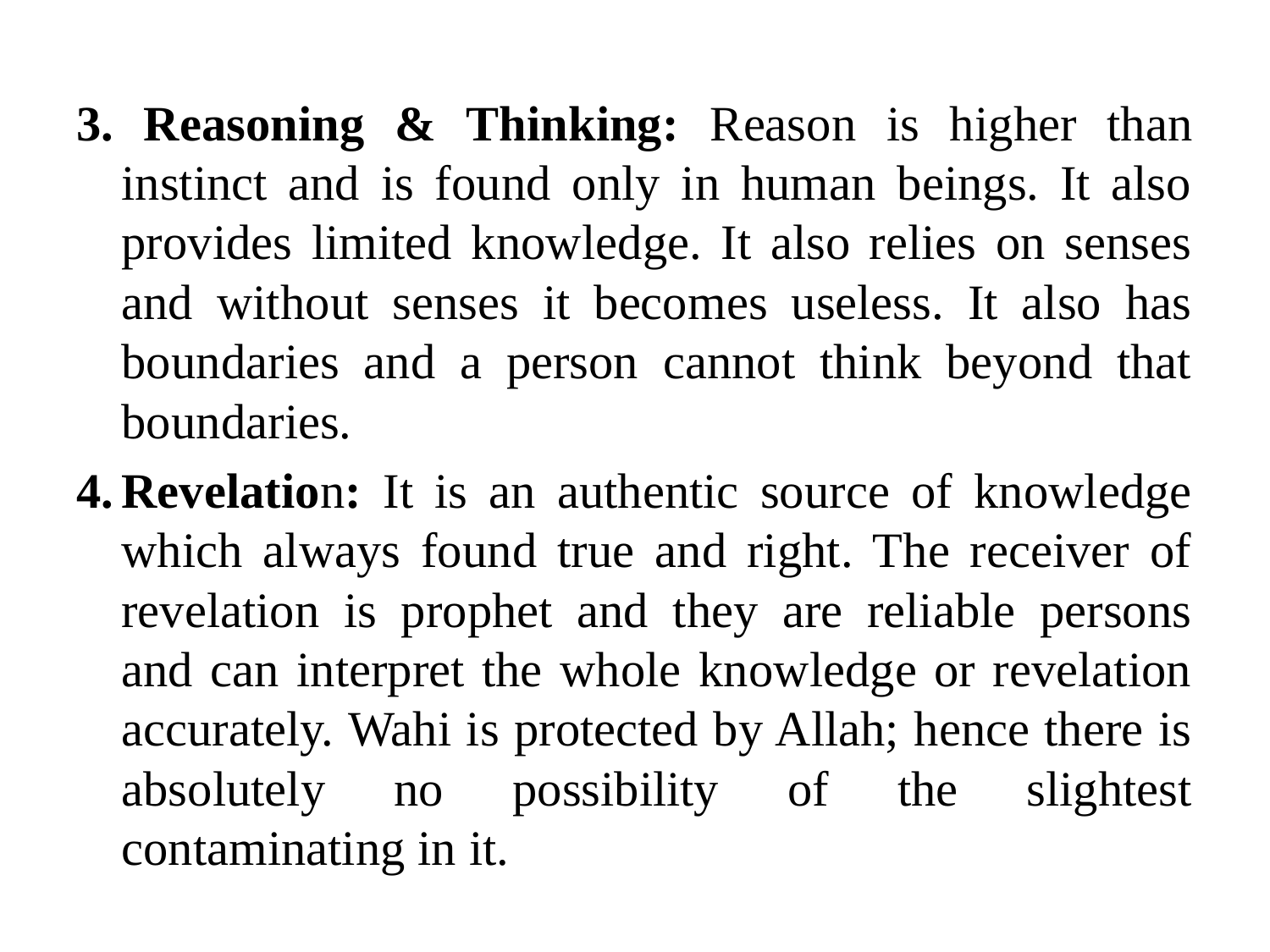

3. Reasoning & Thinking: Reason is higher than instinct and is found only in human beings. It also provides limited knowledge. It also relies on senses and without senses it becomes useless. It also has boundaries and a person cannot think beyond that boundaries.
4.	Revelation: It is an authentic source of knowledge which always found true and right. The receiver of revelation is prophet and they are reliable persons and can interpret the whole knowledge or revelation accurately. Wahi is protected by Allah; hence there is absolutely no possibility of the slightest contaminating in it.